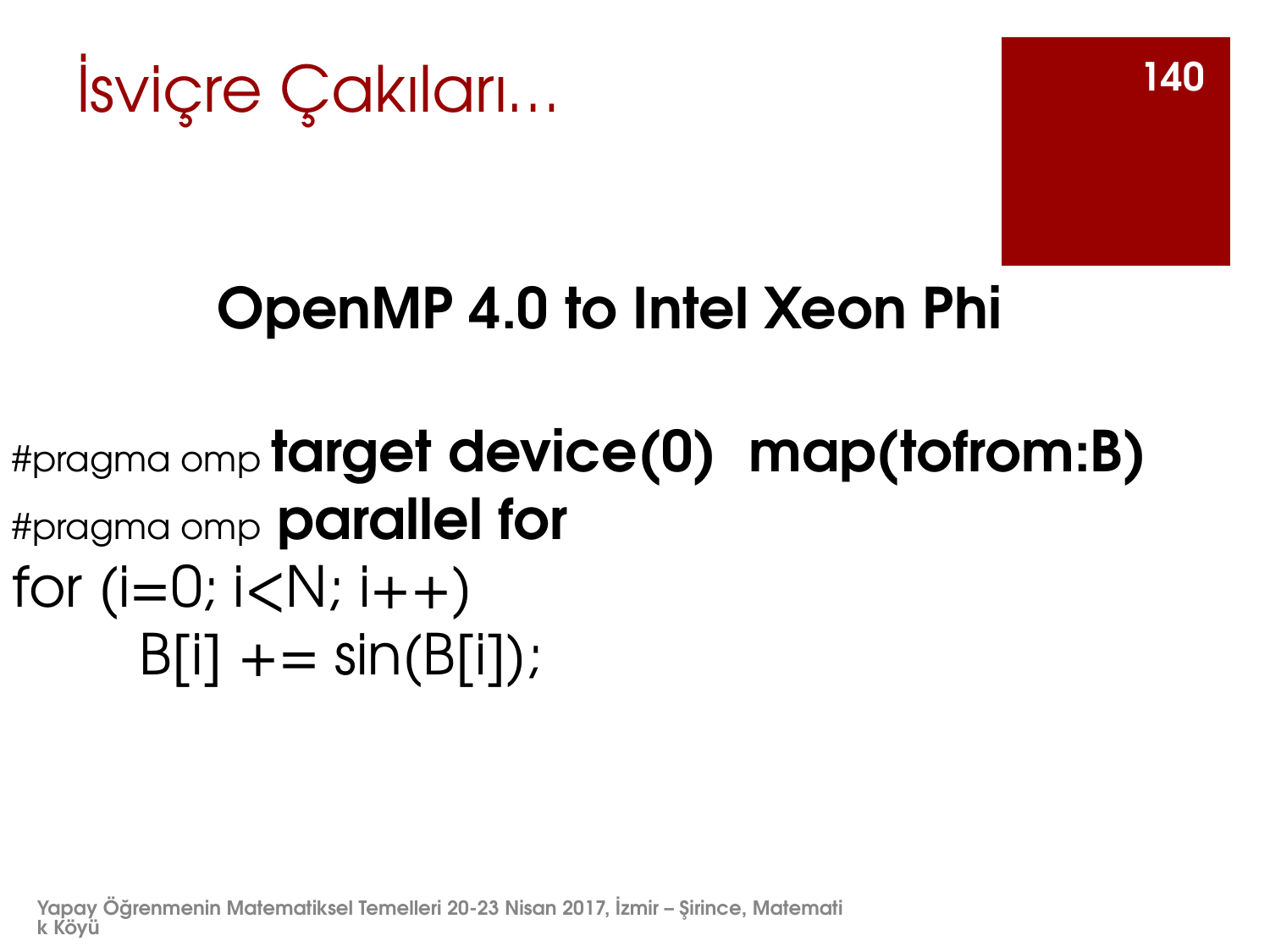

İsviçre Çakıları…
140
OpenMP 4.0 to Intel Xeon Phi
#pragma omp target device(0)  map(tofrom:B)
#pragma omp parallel for
for (i=0; i<N; i++)
	B[i] += sin(B[i]);
Yapay Öğrenmenin Matematiksel Temelleri 20-23 Nisan 2017, İzmir – Şirince, Matematik Köyü